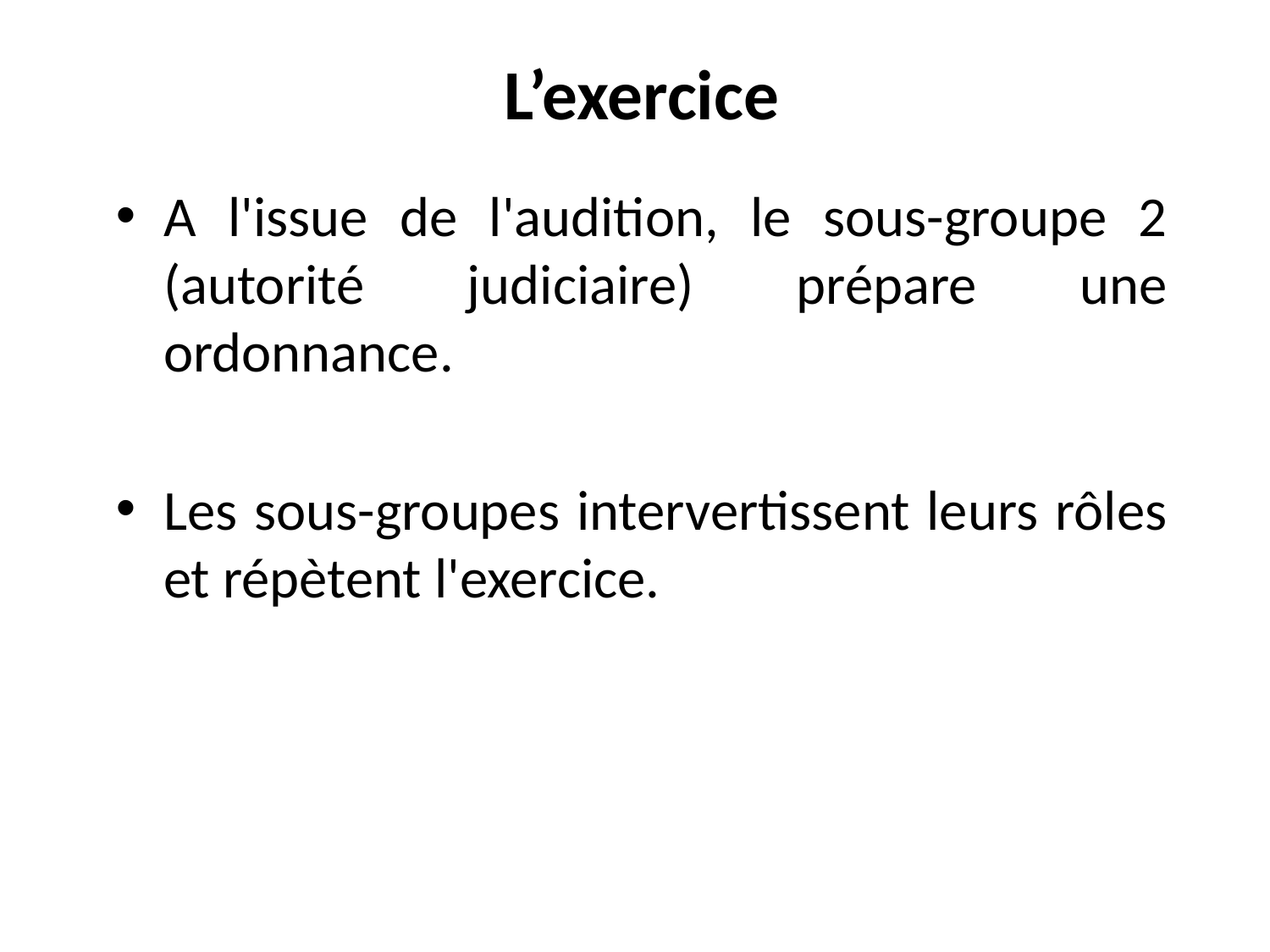

L’exercice
A l'issue de l'audition, le sous-groupe 2 (autorité judiciaire) prépare une ordonnance.

Les sous-groupes intervertissent leurs rôles et répètent l'exercice.